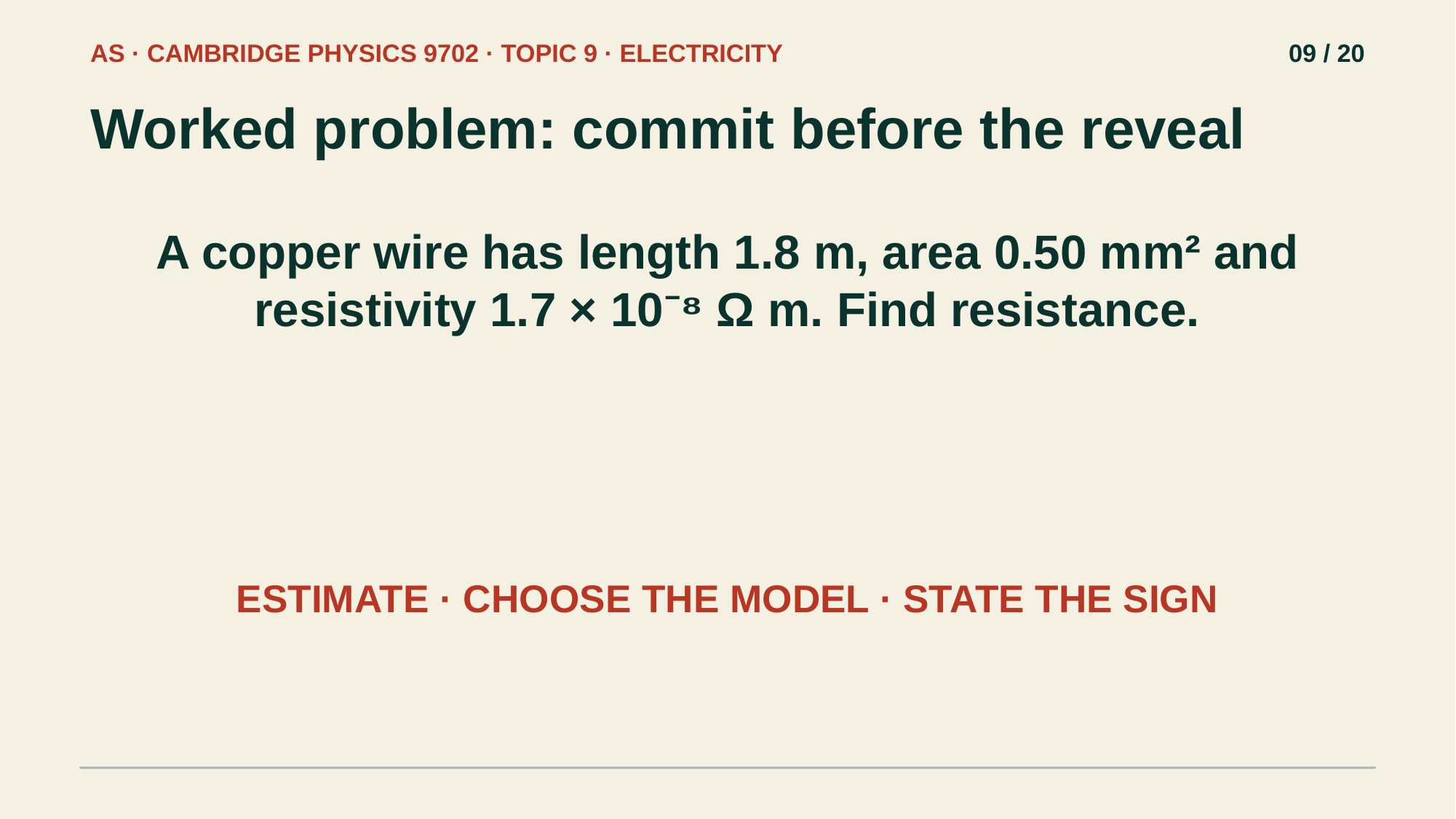

AS · CAMBRIDGE PHYSICS 9702 · TOPIC 9 · ELECTRICITY
09 / 20
Worked problem: commit before the reveal
A copper wire has length 1.8 m, area 0.50 mm² and resistivity 1.7 × 10⁻⁸ Ω m. Find resistance.
ESTIMATE · CHOOSE THE MODEL · STATE THE SIGN